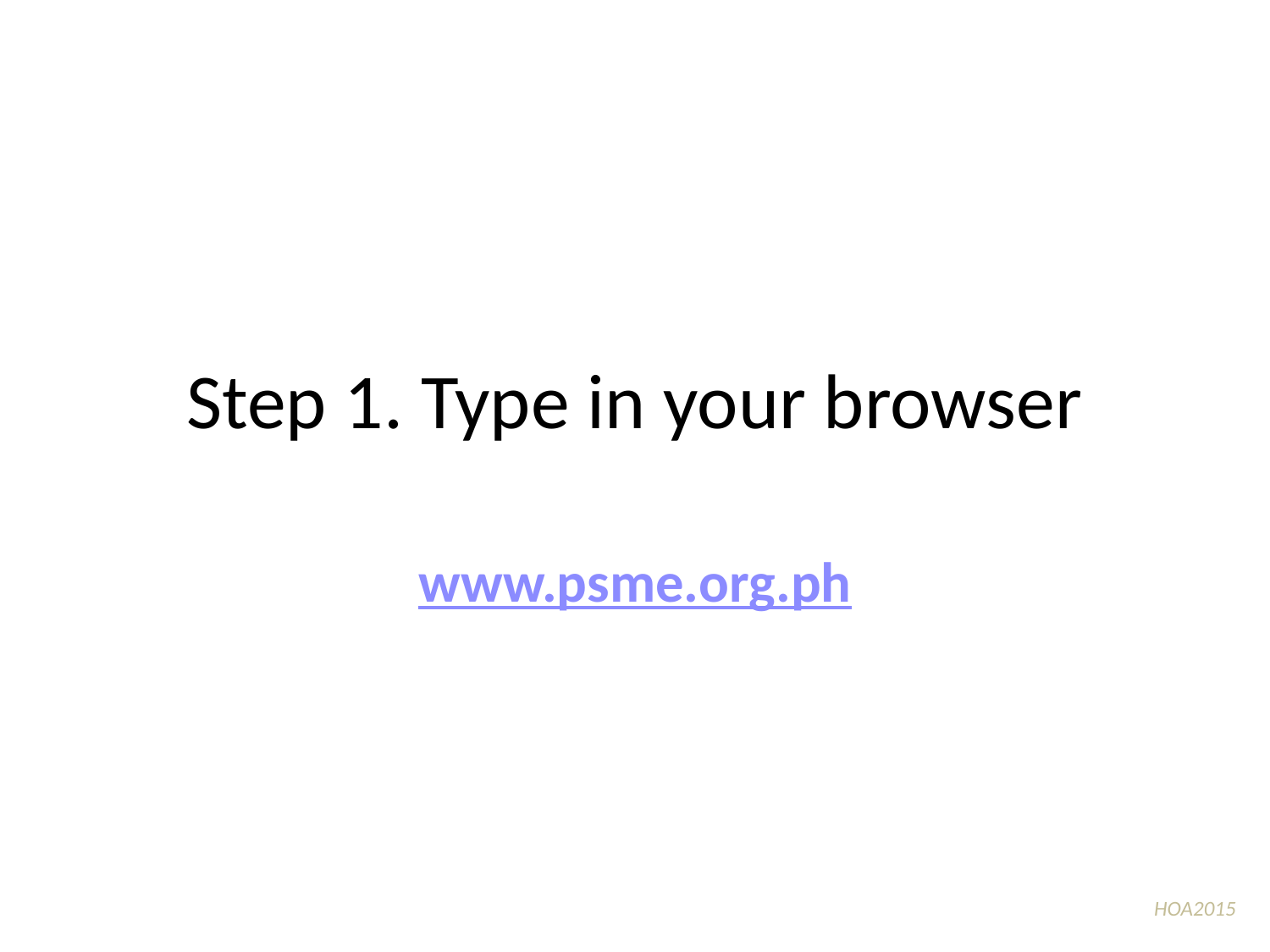

# Step 1. Type in your browser
www.psme.org.ph

HOA2015